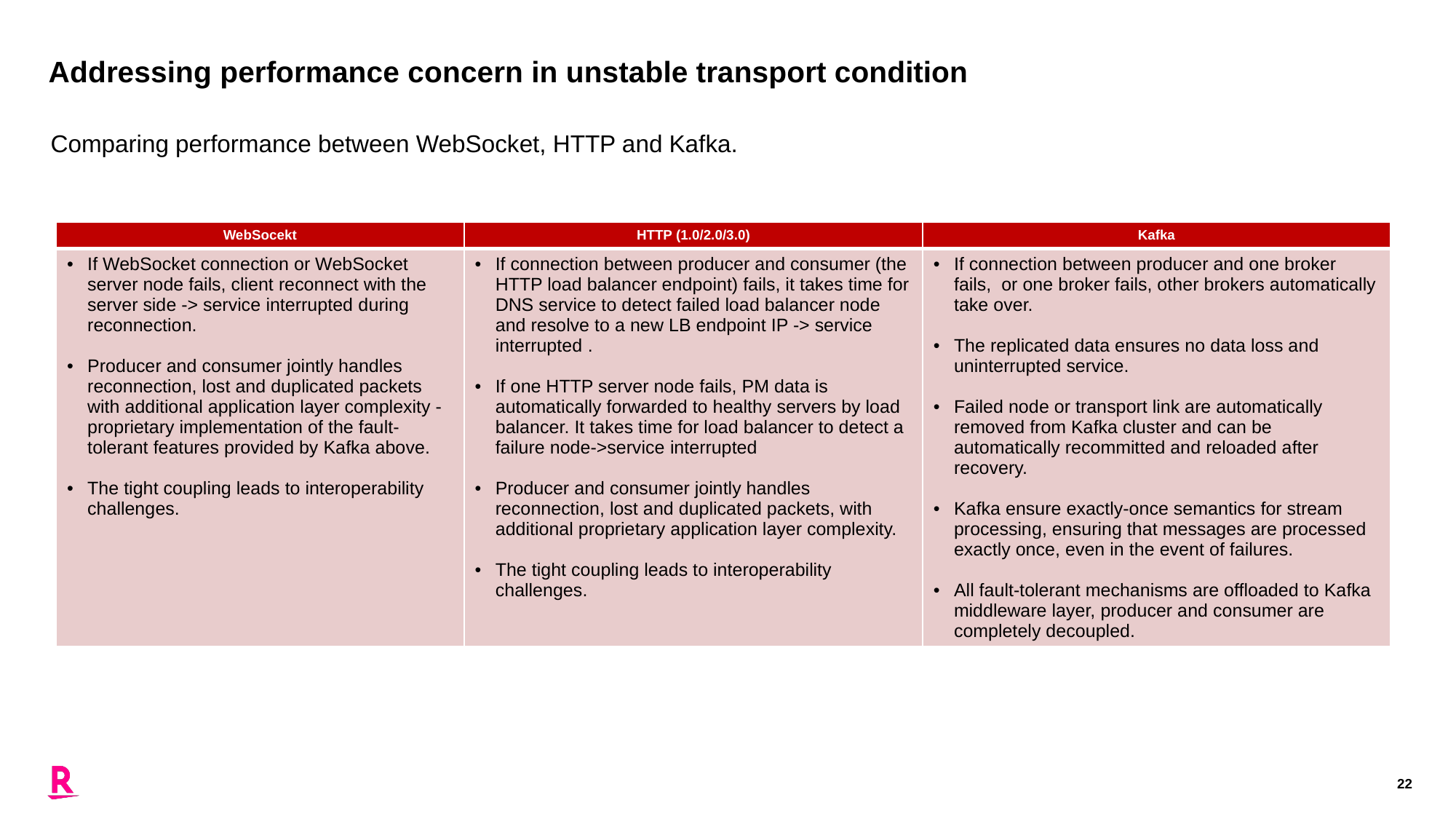

# Addressing performance concern in unstable transport condition
Comparing performance between WebSocket, HTTP and Kafka.
| WebSocekt | HTTP (1.0/2.0/3.0) | Kafka |
| --- | --- | --- |
| If WebSocket connection or WebSocket server node fails, client reconnect with the server side -> service interrupted during reconnection. Producer and consumer jointly handles reconnection, lost and duplicated packets with additional application layer complexity -proprietary implementation of the fault-tolerant features provided by Kafka above. The tight coupling leads to interoperability challenges. | If connection between producer and consumer (the HTTP load balancer endpoint) fails, it takes time for DNS service to detect failed load balancer node and resolve to a new LB endpoint IP -> service interrupted . If one HTTP server node fails, PM data is automatically forwarded to healthy servers by load balancer. It takes time for load balancer to detect a failure node->service interrupted Producer and consumer jointly handles reconnection, lost and duplicated packets, with additional proprietary application layer complexity. The tight coupling leads to interoperability challenges. | If connection between producer and one broker fails, or one broker fails, other brokers automatically take over. The replicated data ensures no data loss and uninterrupted service. Failed node or transport link are automatically removed from Kafka cluster and can be automatically recommitted and reloaded after recovery. Kafka ensure exactly-once semantics for stream processing, ensuring that messages are processed exactly once, even in the event of failures. All fault-tolerant mechanisms are offloaded to Kafka middleware layer, producer and consumer are completely decoupled. |